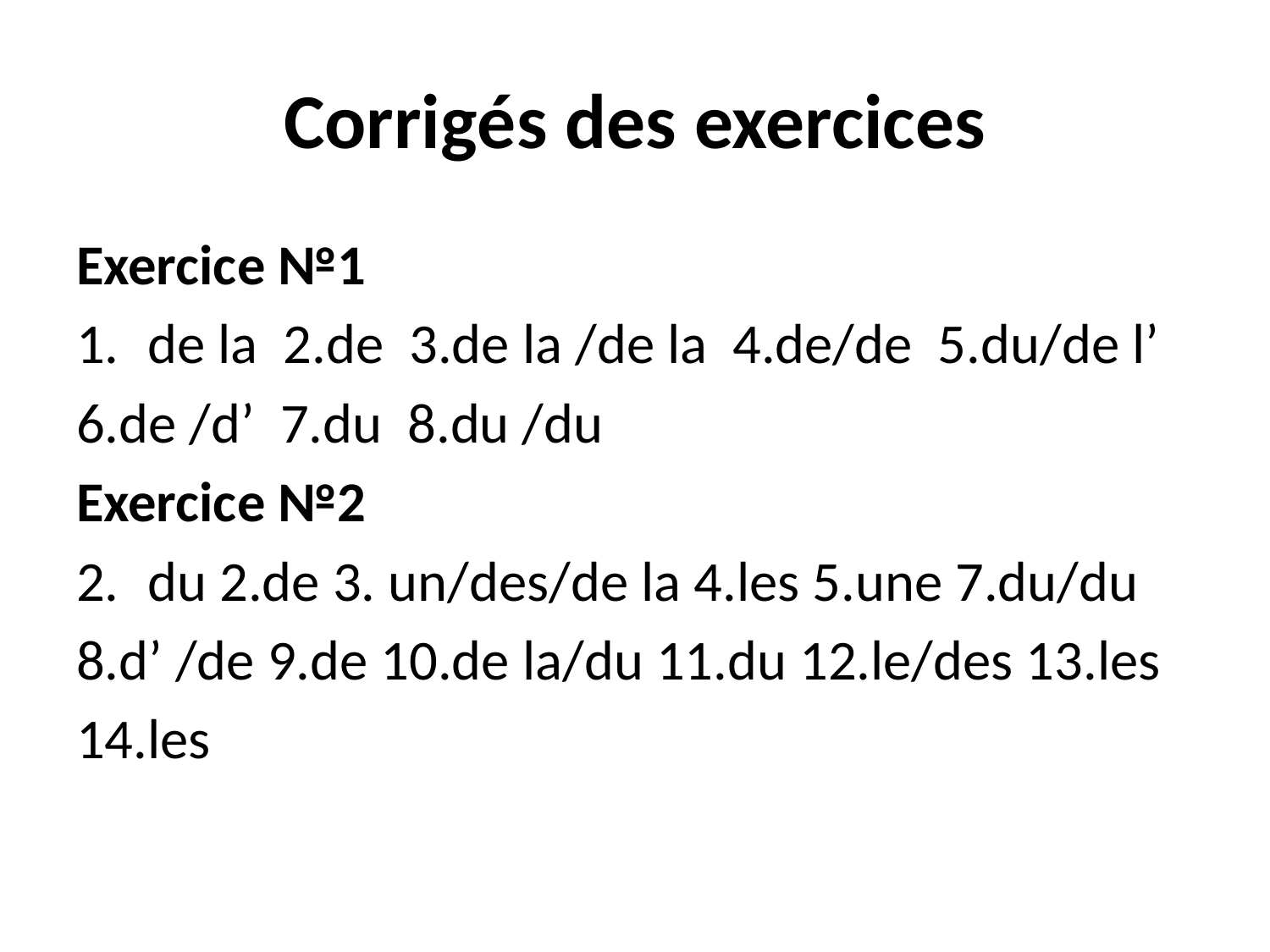

# Corrigés des exercices
Exercice №1
de la  2.de  3.de la /de la  4.de/de  5.du/de l’
6.de /d’  7.du  8.du /du
Exercice №2
du 2.de 3. un/des/de la 4.les 5.une 7.du/du
8.d’ /de 9.de 10.de la/du 11.du 12.le/des 13.les
14.les